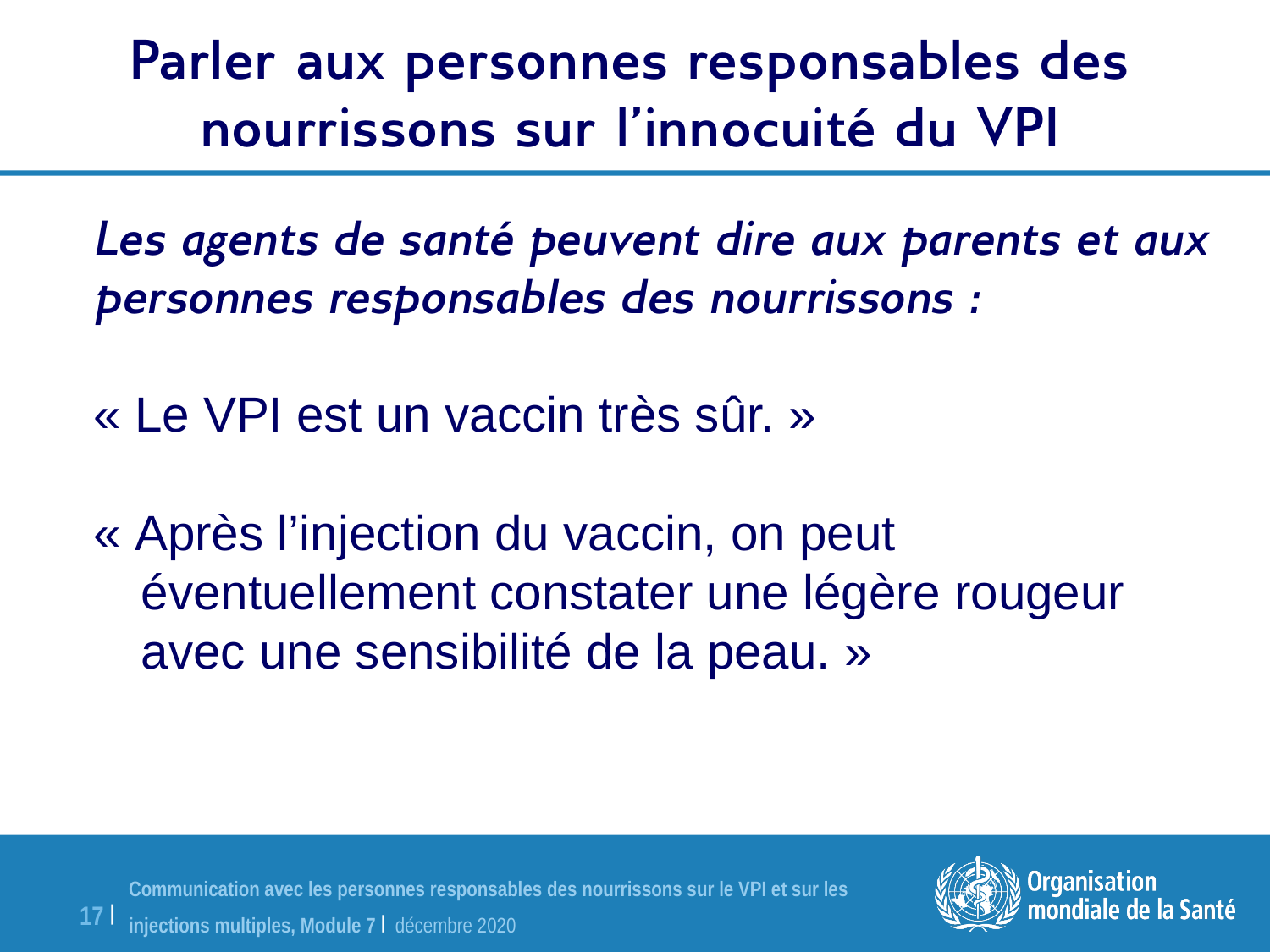

Parler aux personnes responsables des nourrissons sur l’innocuité du VPI
Les agents de santé peuvent dire aux parents et aux personnes responsables des nourrissons :

« Le VPI est un vaccin très sûr. »

« Après l’injection du vaccin, on peut éventuellement constater une légère rougeur avec une sensibilité de la peau. »